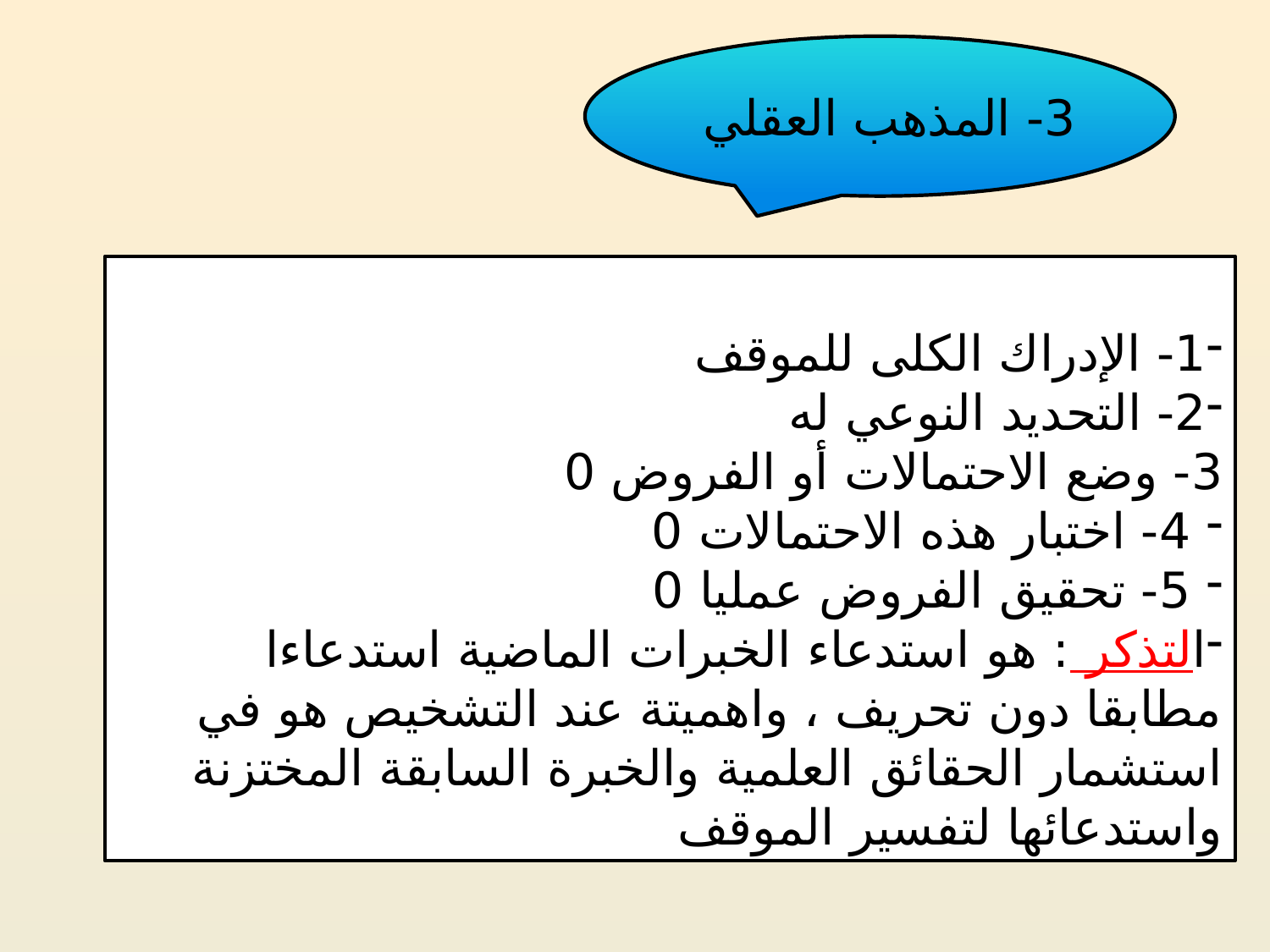

3- المذهب العقلي

1- الإدراك الكلى للموقف
2- التحديد النوعي له
3- وضع الاحتمالات أو الفروض 0
 4- اختبار هذه الاحتمالات 0
 5- تحقيق الفروض عمليا 0
التذكر : هو استدعاء الخبرات الماضية استدعاءا مطابقا دون تحريف ، واهميتة عند التشخيص هو في استشمار الحقائق العلمية والخبرة السابقة المختزنة واستدعائها لتفسير الموقف